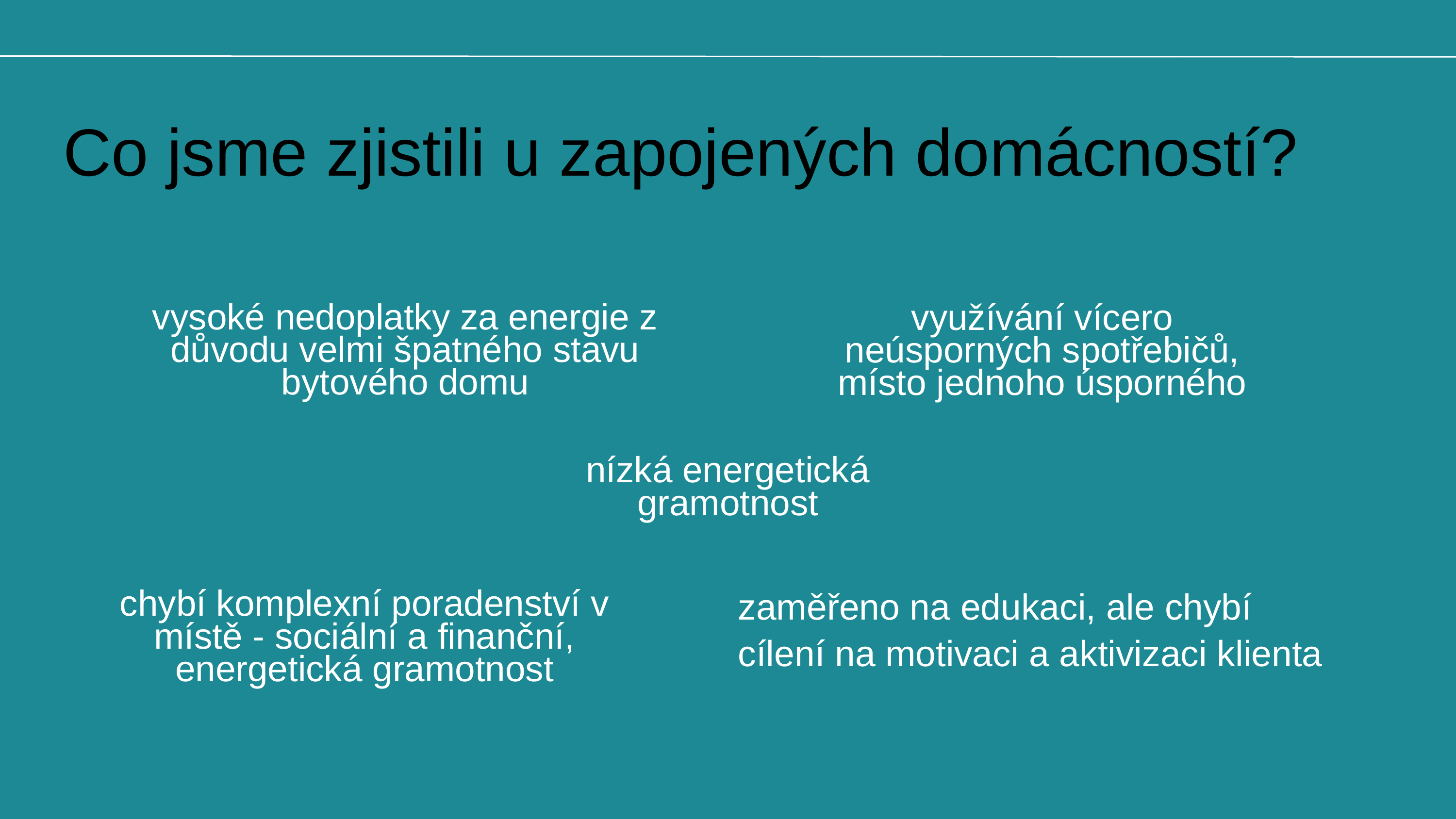

Co jsme zjistili u zapojených domácností?
vysoké nedoplatky za energie z důvodu velmi špatného stavu bytového domu
využívání vícero neúsporných spotřebičů, místo jednoho úsporného
nízká energetická gramotnost
zaměřeno na edukaci, ale chybí cílení na motivaci a aktivizaci klienta
chybí komplexní poradenství v místě - sociální a finanční, energetická gramotnost